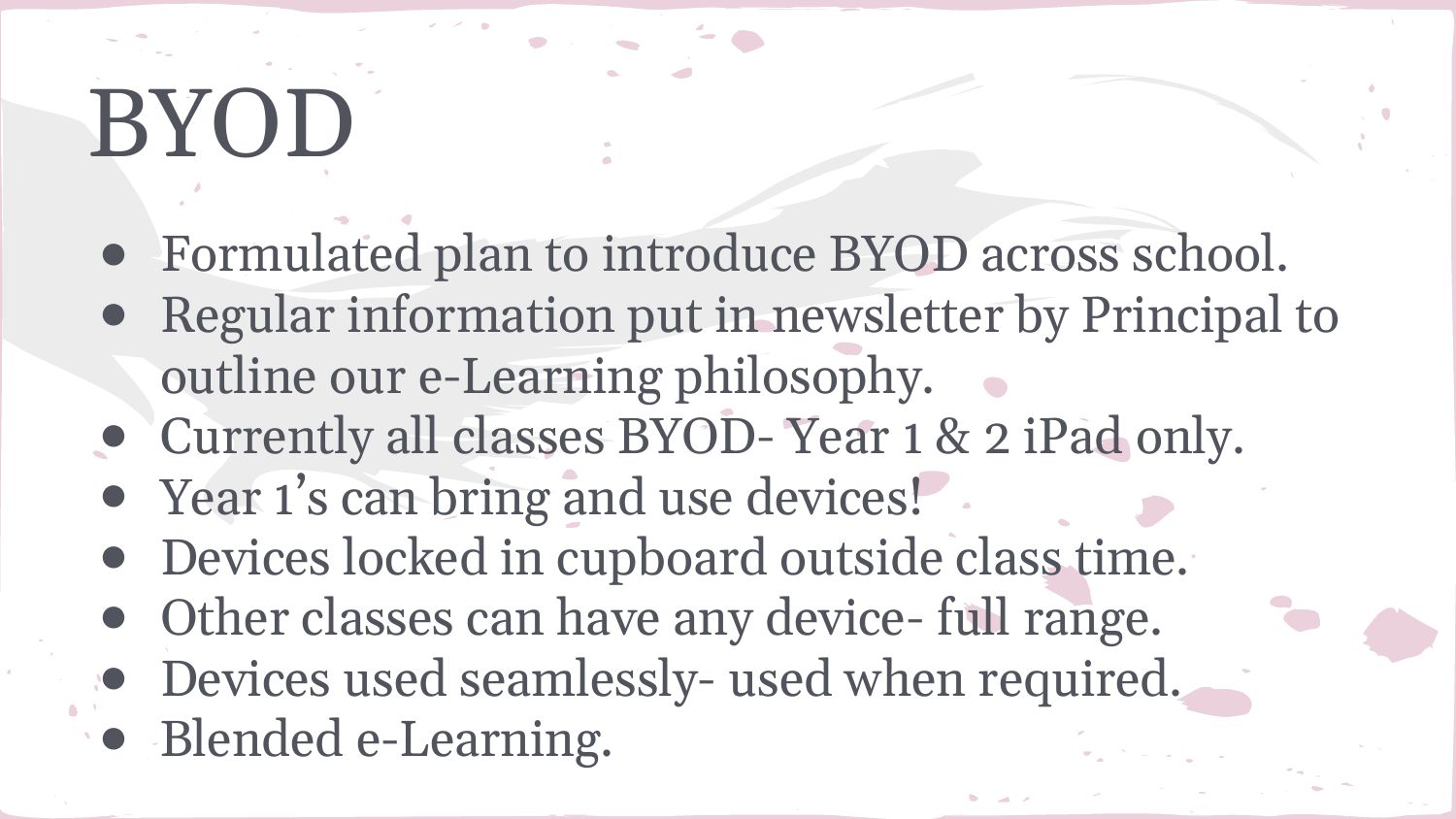

# BYOD
Formulated plan to introduce BYOD across school.
Regular information put in newsletter by Principal to outline our e-Learning philosophy.
Currently all classes BYOD- Year 1 & 2 iPad only.
Year 1’s can bring and use devices!
Devices locked in cupboard outside class time.
Other classes can have any device- full range.
Devices used seamlessly- used when required.
Blended e-Learning.